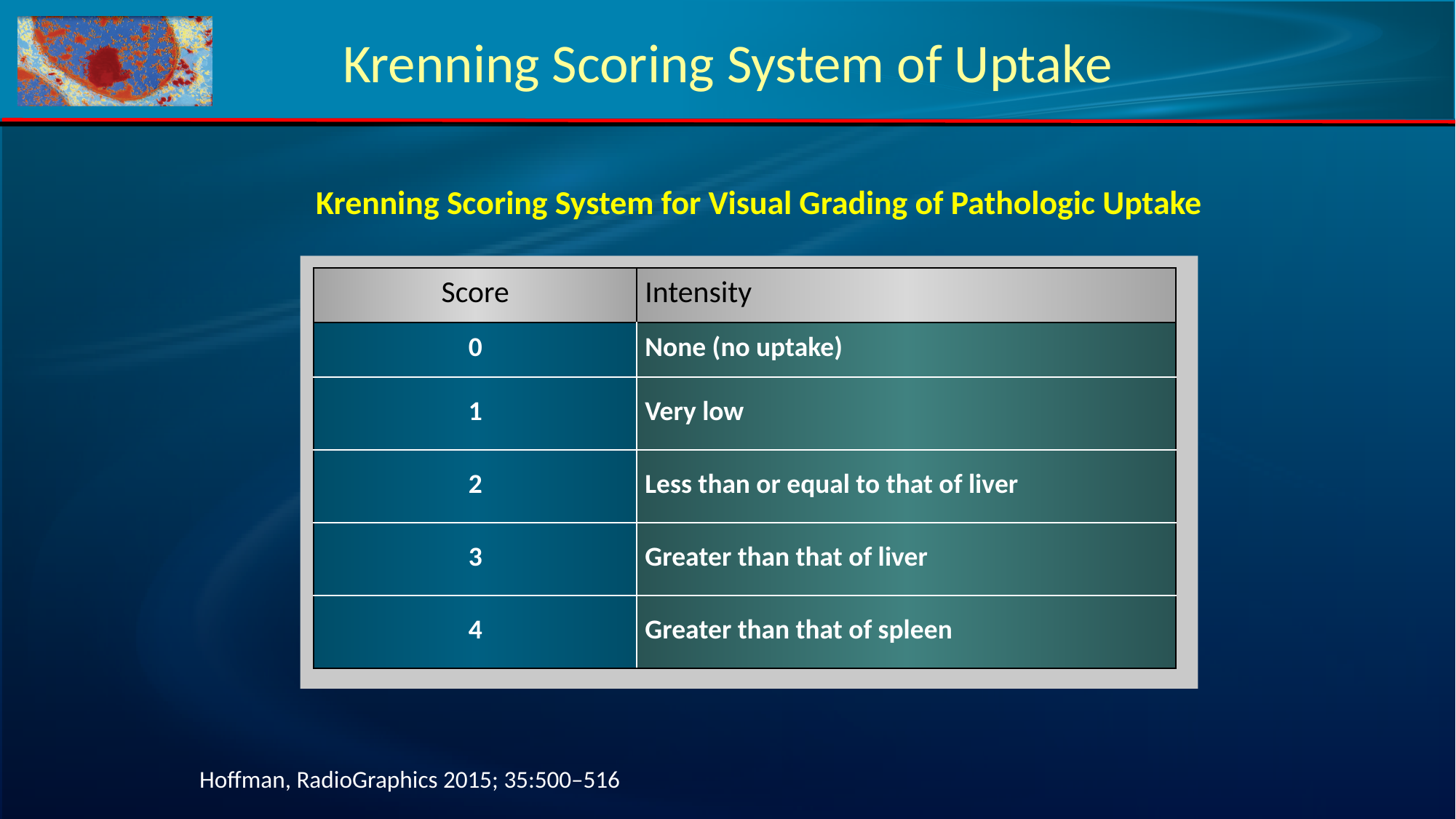

# Krenning Scoring System of Uptake
Krenning Scoring System for Visual Grading of Pathologic Uptake

| Score | Intensity |
| --- | --- |
| 0 | None (no uptake) |
| 1 | Very low |
| 2 | Less than or equal to that of liver |
| 3 | Greater than that of liver |
| 4 | Greater than that of spleen |
Hoffman, RadioGraphics 2015; 35:500–516